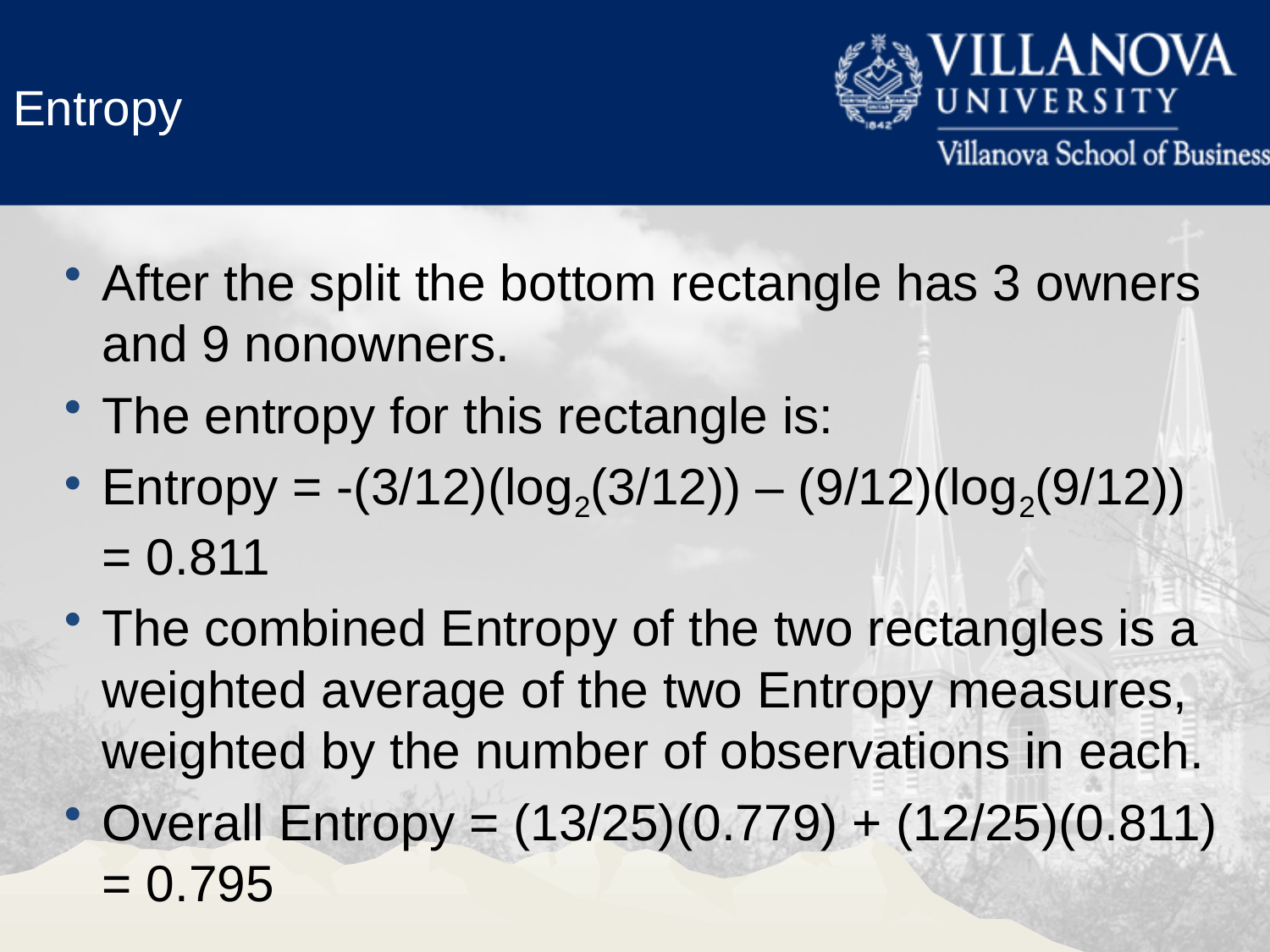

Entropy
After the split the bottom rectangle has 3 owners and 9 nonowners.
The entropy for this rectangle is:
Entropy = -(3/12)(log2(3/12)) – (9/12)(log2(9/12)) = 0.811
The combined Entropy of the two rectangles is a weighted average of the two Entropy measures, weighted by the number of observations in each.
Overall Entropy = (13/25)(0.779) + (12/25)(0.811) = 0.795